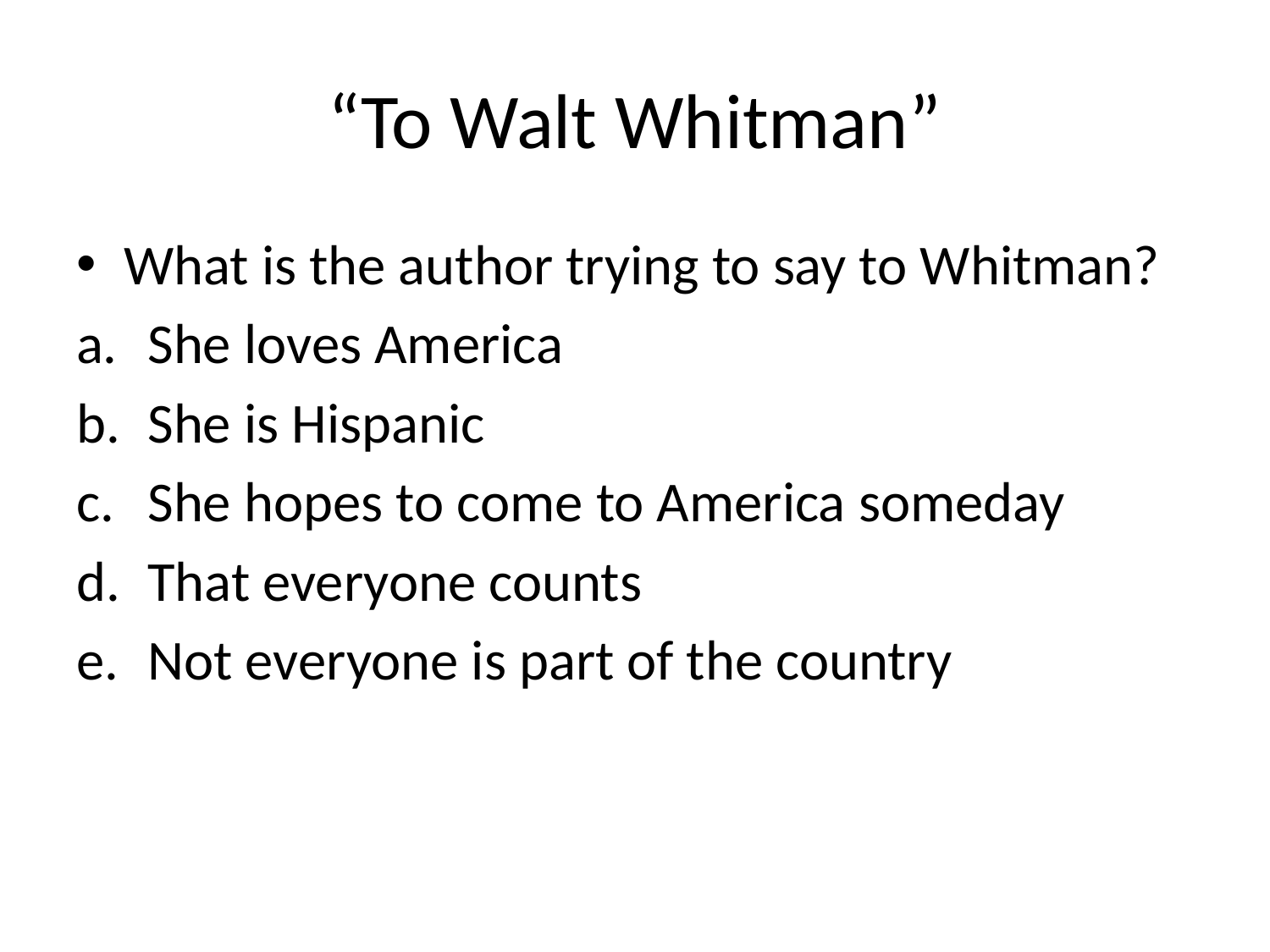

# “To Walt Whitman”
What is the author trying to say to Whitman?
She loves America
She is Hispanic
She hopes to come to America someday
That everyone counts
Not everyone is part of the country